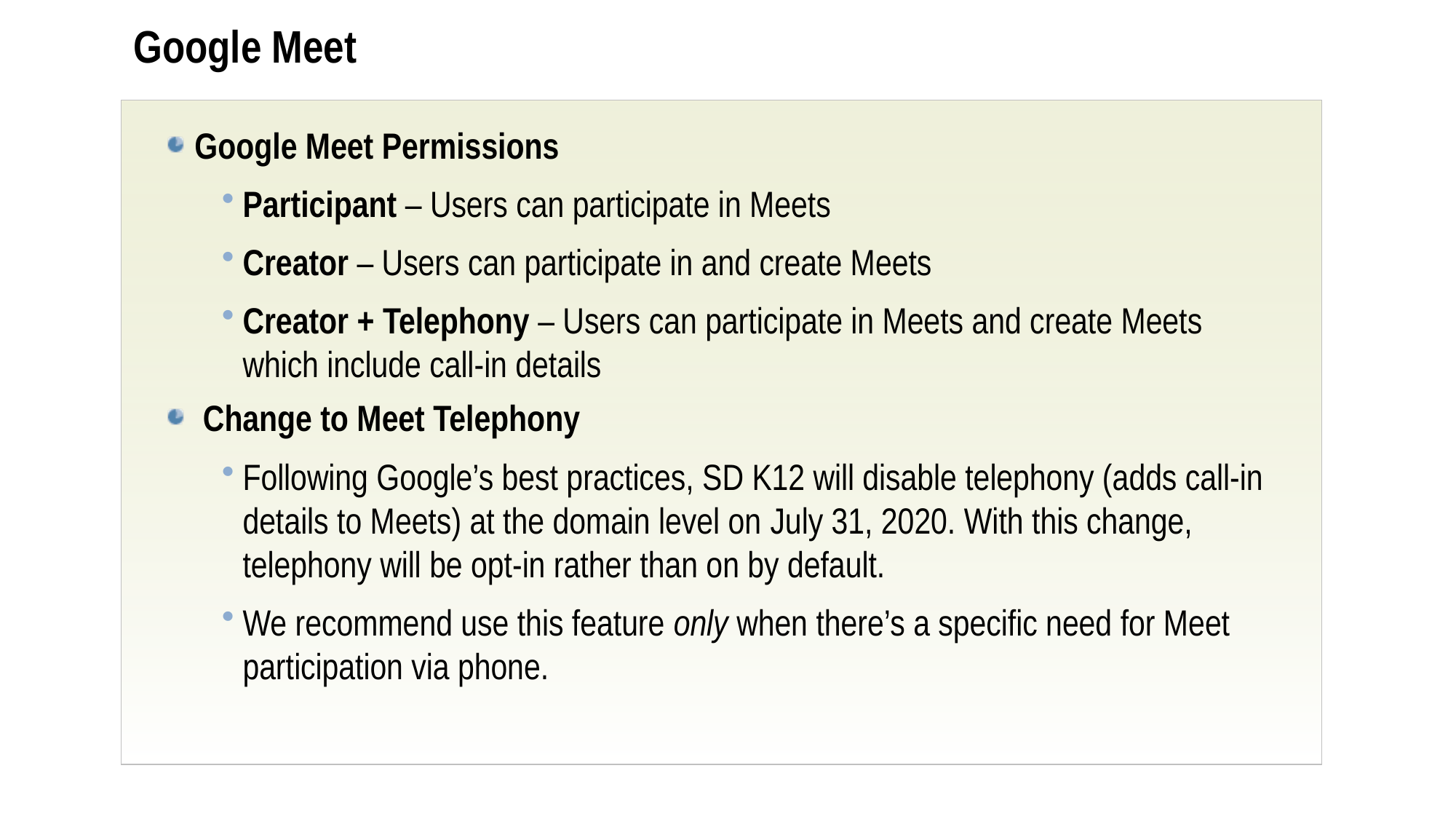

# Google Meet
Google Meet Permissions
Participant – Users can participate in Meets
Creator – Users can participate in and create Meets
Creator + Telephony – Users can participate in Meets and create Meets which include call-in details
 Change to Meet Telephony
Following Google’s best practices, SD K12 will disable telephony (adds call-in details to Meets) at the domain level on July 31, 2020. With this change, telephony will be opt-in rather than on by default.
We recommend use this feature only when there’s a specific need for Meet participation via phone.